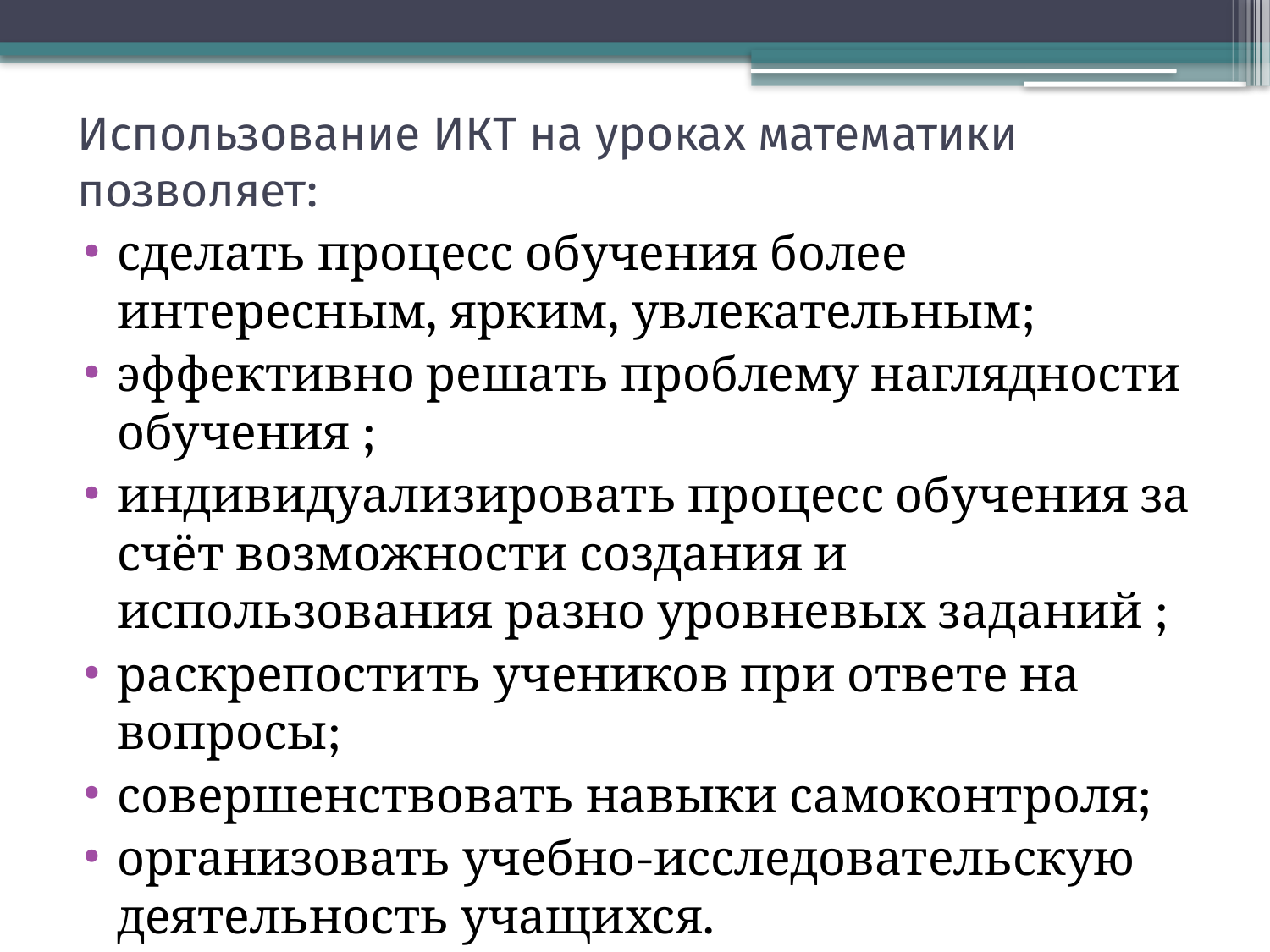

# Использование ИКТ на уроках математики  позволяет:
сделать процесс обучения более интересным, ярким, увлекательным;
эффективно решать проблему наглядности обучения ;
индивидуализировать процесс обучения за счёт возможности создания и использования разно уровневых заданий ;
раскрепостить учеников при ответе на вопросы;
совершенствовать навыки самоконтроля;
организовать учебно-исследовательскую деятельность учащихся.